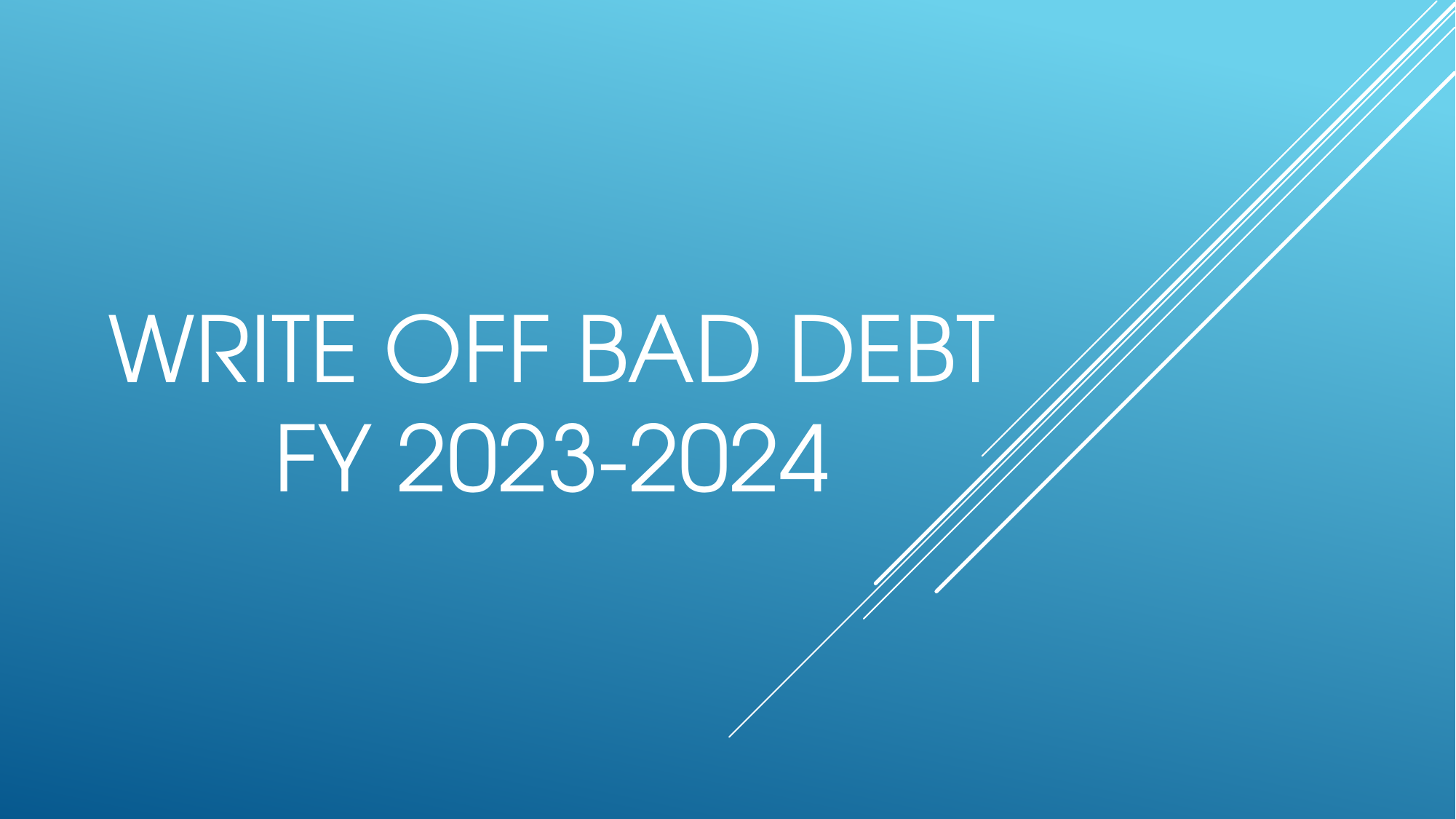

# Write off bad debt FY 2023-2024